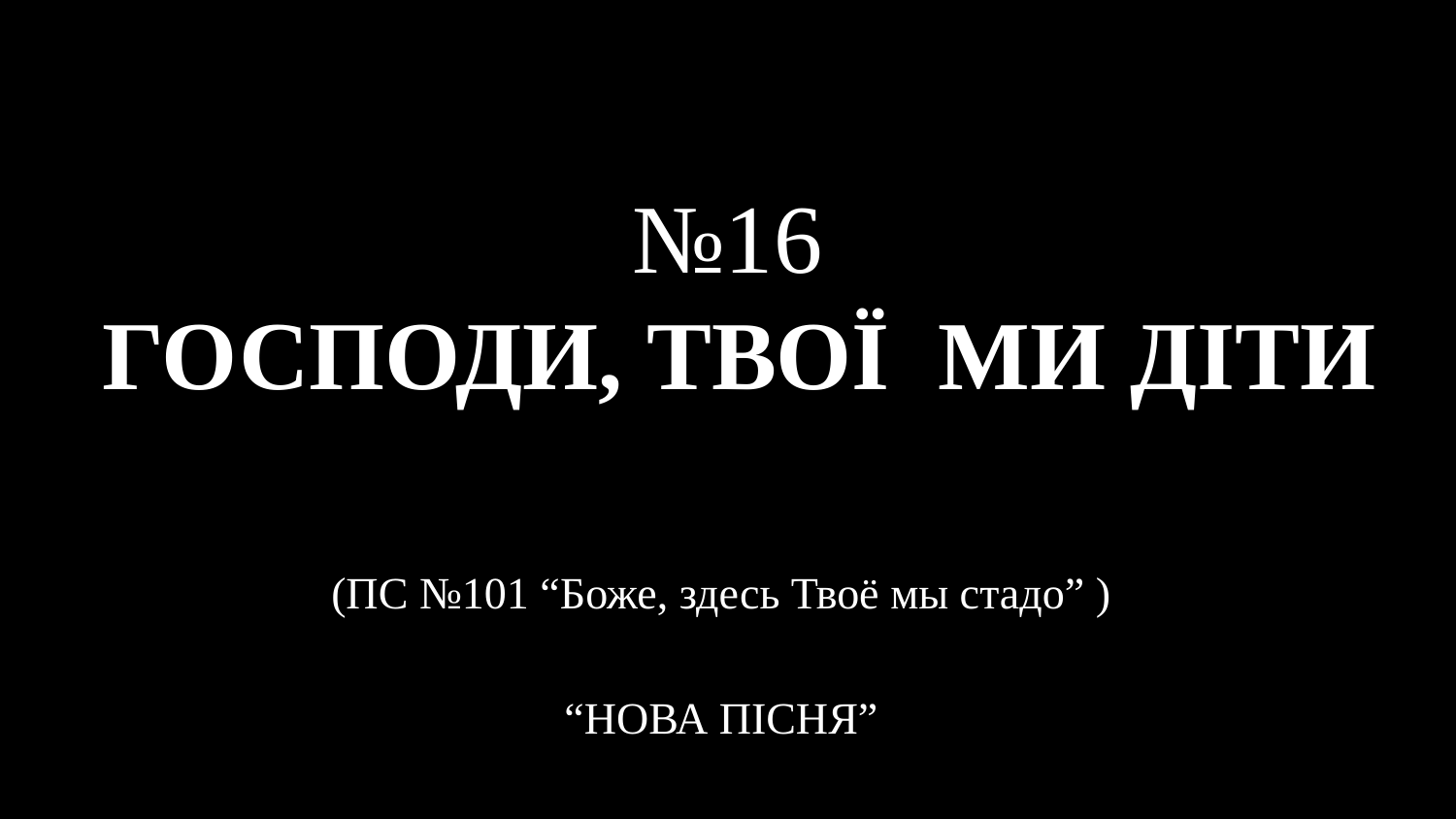

# №16 ГОСПОДИ, ТВОЇ  МИ ДІТИ
(ПС №101 “Боже, здесь Твоё мы стадо” )

“НОВА ПІСНЯ”